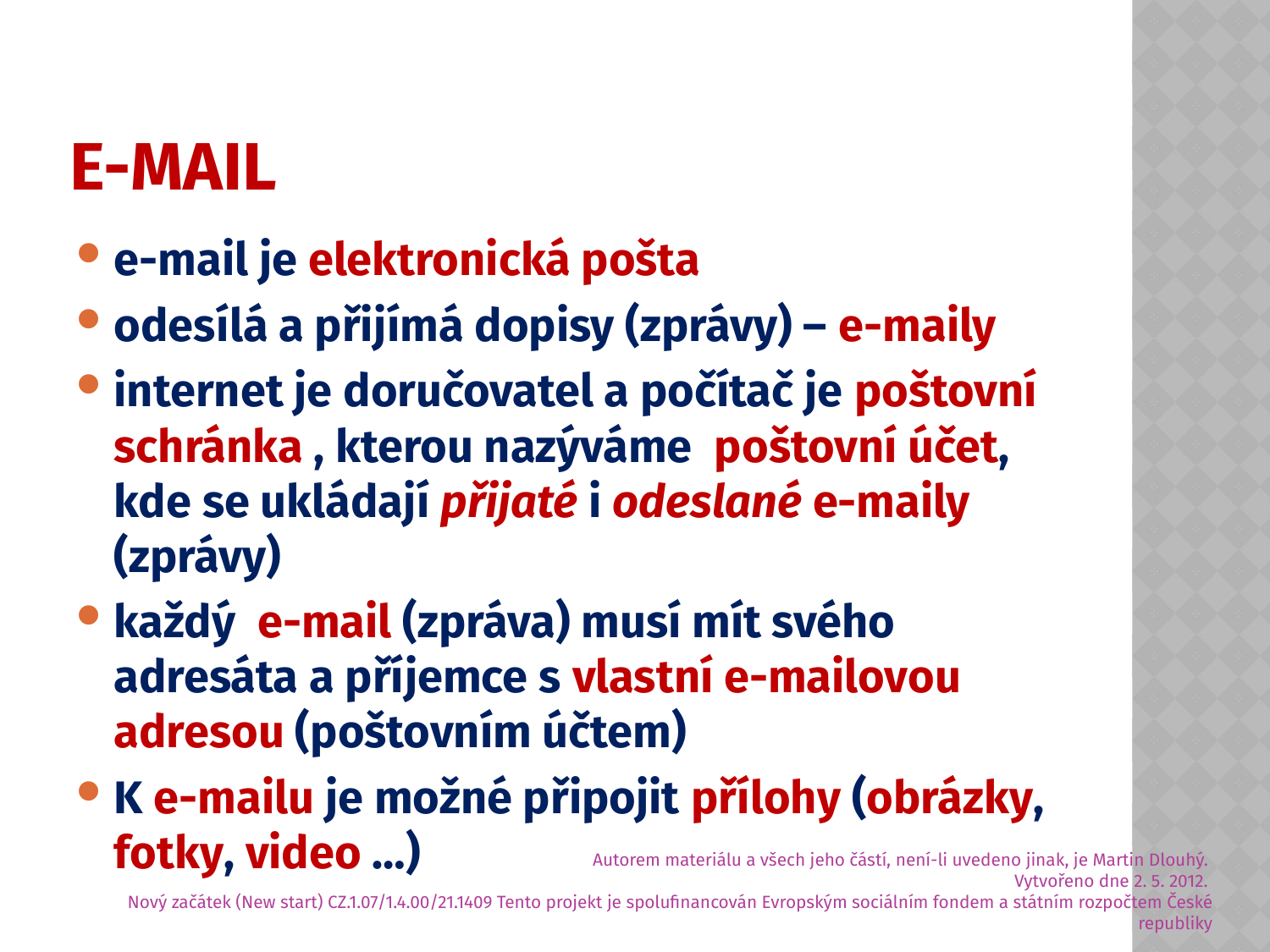

# E-mail
e-mail je elektronická pošta
odesílá a přijímá dopisy (zprávy) – e-maily
internet je doručovatel a počítač je poštovní schránka , kterou nazýváme  poštovní účet, kde se ukládají přijaté i odeslané e-maily (zprávy)
každý  e-mail (zpráva) musí mít svého adresáta a příjemce s vlastní e-mailovou adresou (poštovním účtem)
K e-mailu je možné připojit přílohy (obrázky, fotky, video …)

Autorem materiálu a všech jeho částí, není-li uvedeno jinak, je Martin Dlouhý.
Vytvořeno dne 2. 5. 2012.
 Nový začátek (New start) CZ.1.07/1.4.00/21.1409 Tento projekt je spolufinancován Evropským sociálním fondem a státním rozpočtem České republiky